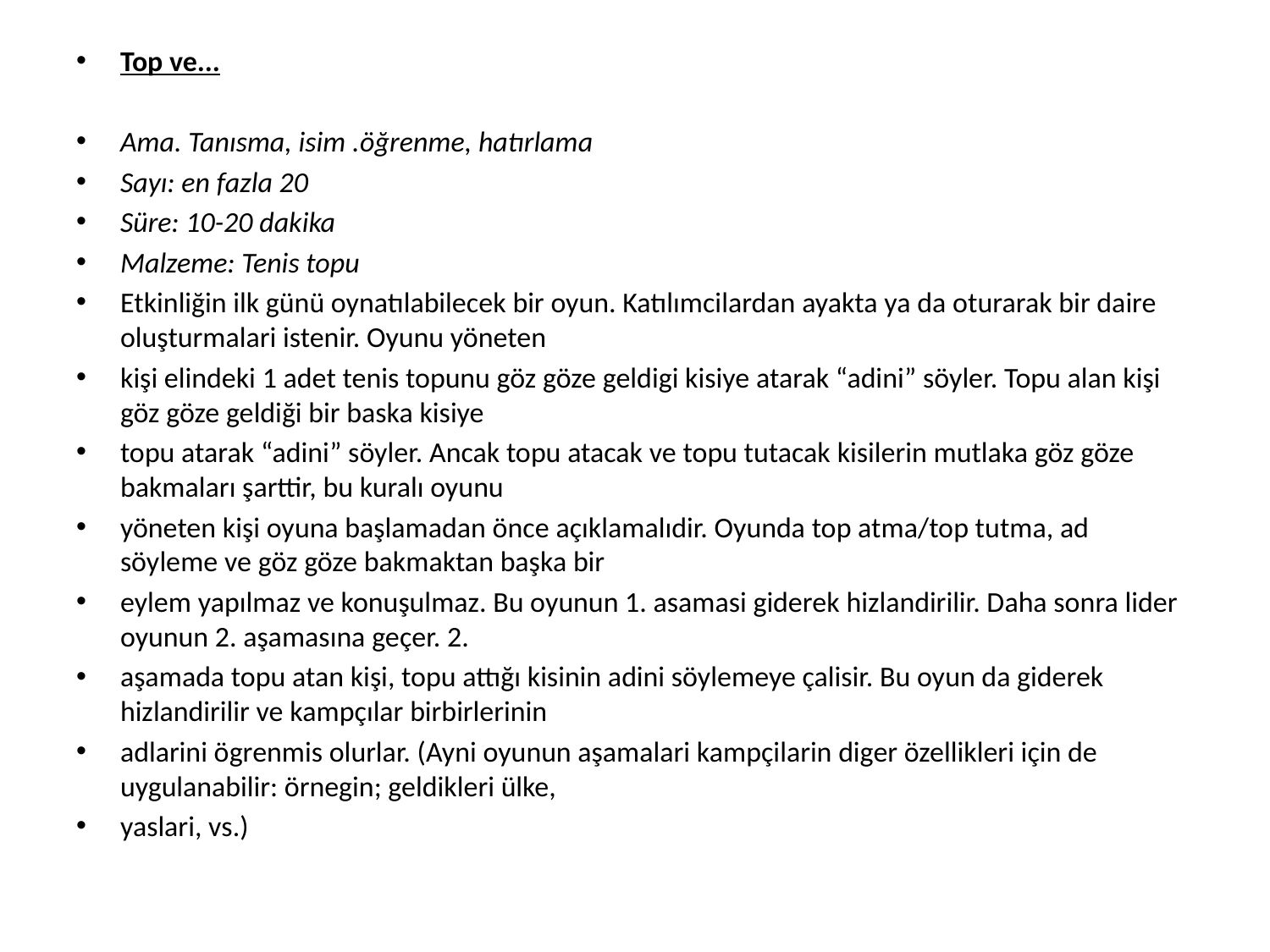

Top ve...

Ama. Tanısma, isim .öğrenme, hatırlama
Sayı: en fazla 20
Süre: 10-20 dakika
Malzeme: Tenis topu
Etkinliğin ilk günü oynatılabilecek bir oyun. Katılımcilardan ayakta ya da oturarak bir daire oluşturmalari istenir. Oyunu yöneten
kişi elindeki 1 adet tenis topunu göz göze geldigi kisiye atarak “adini” söyler. Topu alan kişi göz göze geldiği bir baska kisiye
topu atarak “adini” söyler. Ancak topu atacak ve topu tutacak kisilerin mutlaka göz göze bakmaları şarttir, bu kuralı oyunu
yöneten kişi oyuna başlamadan önce açıklamalıdir. Oyunda top atma/top tutma, ad söyleme ve göz göze bakmaktan başka bir
eylem yapılmaz ve konuşulmaz. Bu oyunun 1. asamasi giderek hizlandirilir. Daha sonra lider oyunun 2. aşamasına geçer. 2.
aşamada topu atan kişi, topu attığı kisinin adini söylemeye çalisir. Bu oyun da giderek hizlandirilir ve kampçılar birbirlerinin
adlarini ögrenmis olurlar. (Ayni oyunun aşamalari kampçilarin diger özellikleri için de uygulanabilir: örnegin; geldikleri ülke,
yaslari, vs.)